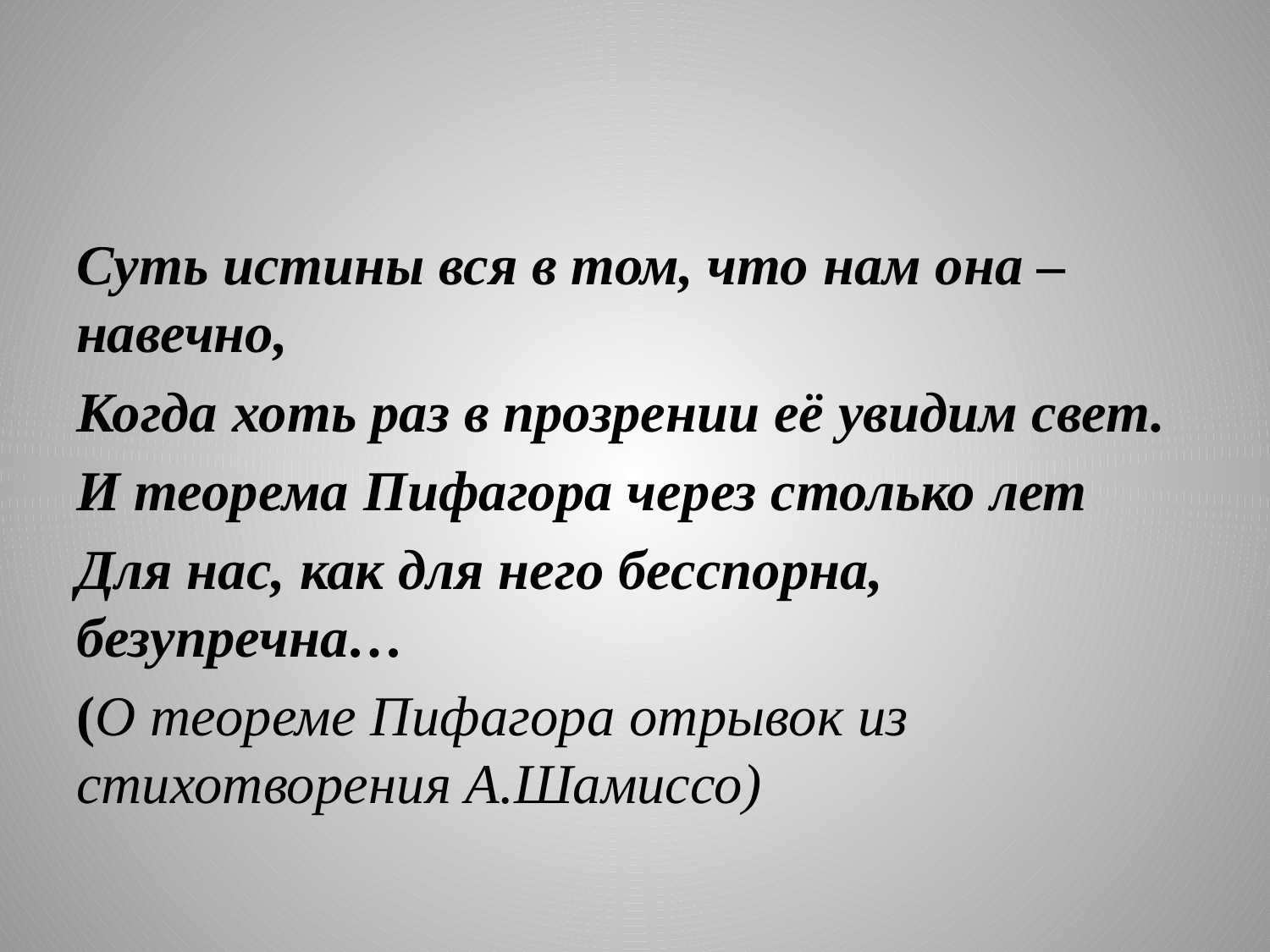

#
Суть истины вся в том, что нам она – навечно,
Когда хоть раз в прозрении её увидим свет.
И теорема Пифагора через столько лет
Для нас, как для него бесспорна, безупречна…
(О теореме Пифагора отрывок из стихотворения А.Шамиссо)